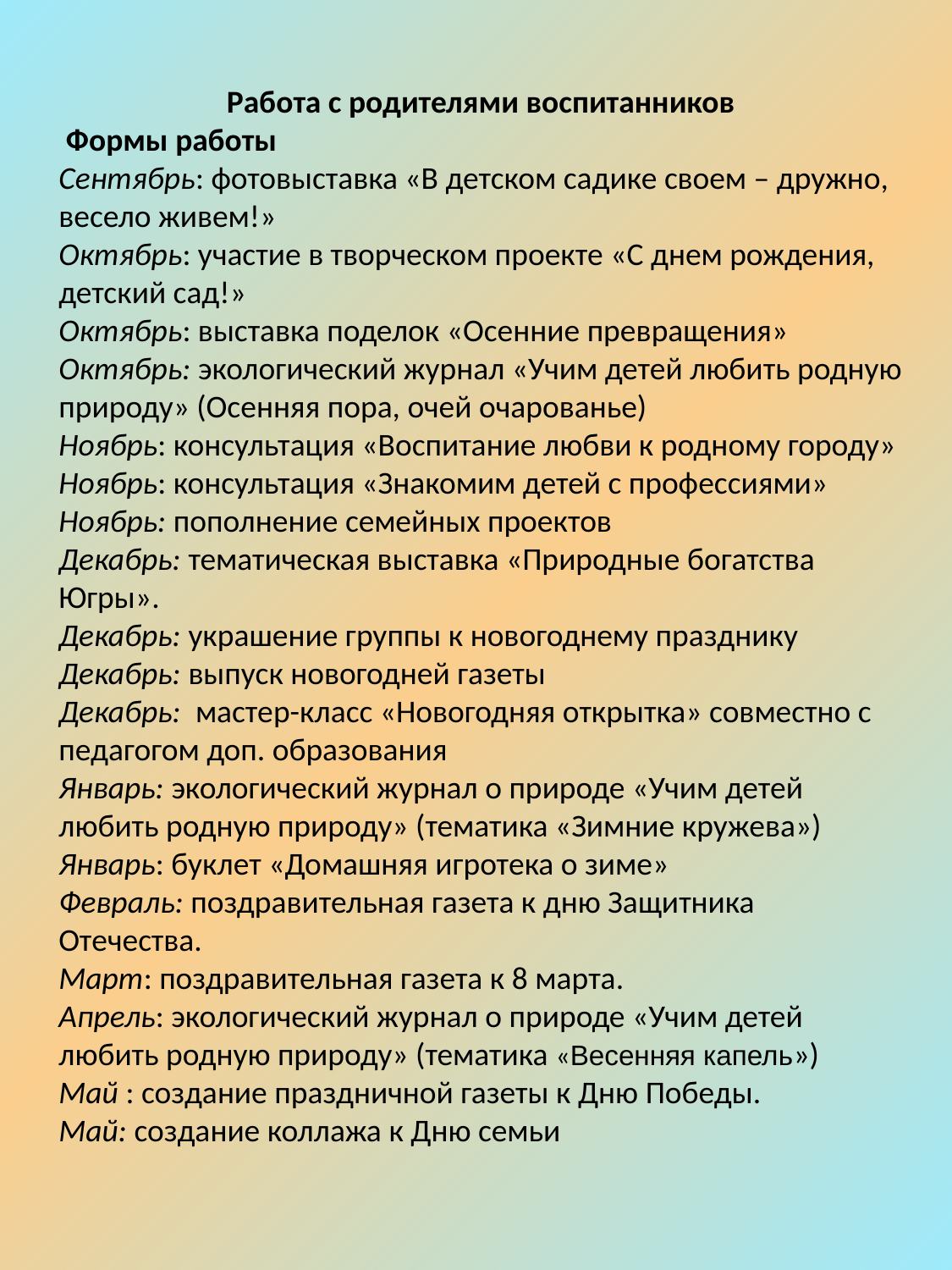

Работа с родителями воспитанников
 Формы работы
Сентябрь: фотовыставка «В детском садике своем – дружно, весело живем!»
Октябрь: участие в творческом проекте «С днем рождения, детский сад!»
Октябрь: выставка поделок «Осенние превращения»
Октябрь: экологический журнал «Учим детей любить родную природу» (Осенняя пора, очей очарованье)
Ноябрь: консультация «Воспитание любви к родному городу»
Ноябрь: консультация «Знакомим детей с профессиями»
Ноябрь: пополнение семейных проектов
Декабрь: тематическая выставка «Природные богатства Югры».
Декабрь: украшение группы к новогоднему празднику
Декабрь: выпуск новогодней газеты
Декабрь:  мастер-класс «Новогодняя открытка» совместно с педагогом доп. образования
Январь: экологический журнал о природе «Учим детей любить родную природу» (тематика «Зимние кружева»)
Январь: буклет «Домашняя игротека о зиме»
Февраль: поздравительная газета к дню Защитника Отечества.
Март: поздравительная газета к 8 марта.
Апрель: экологический журнал о природе «Учим детей любить родную природу» (тематика «Весенняя капель»)
Май : создание праздничной газеты к Дню Победы.
Май: создание коллажа к Дню семьи